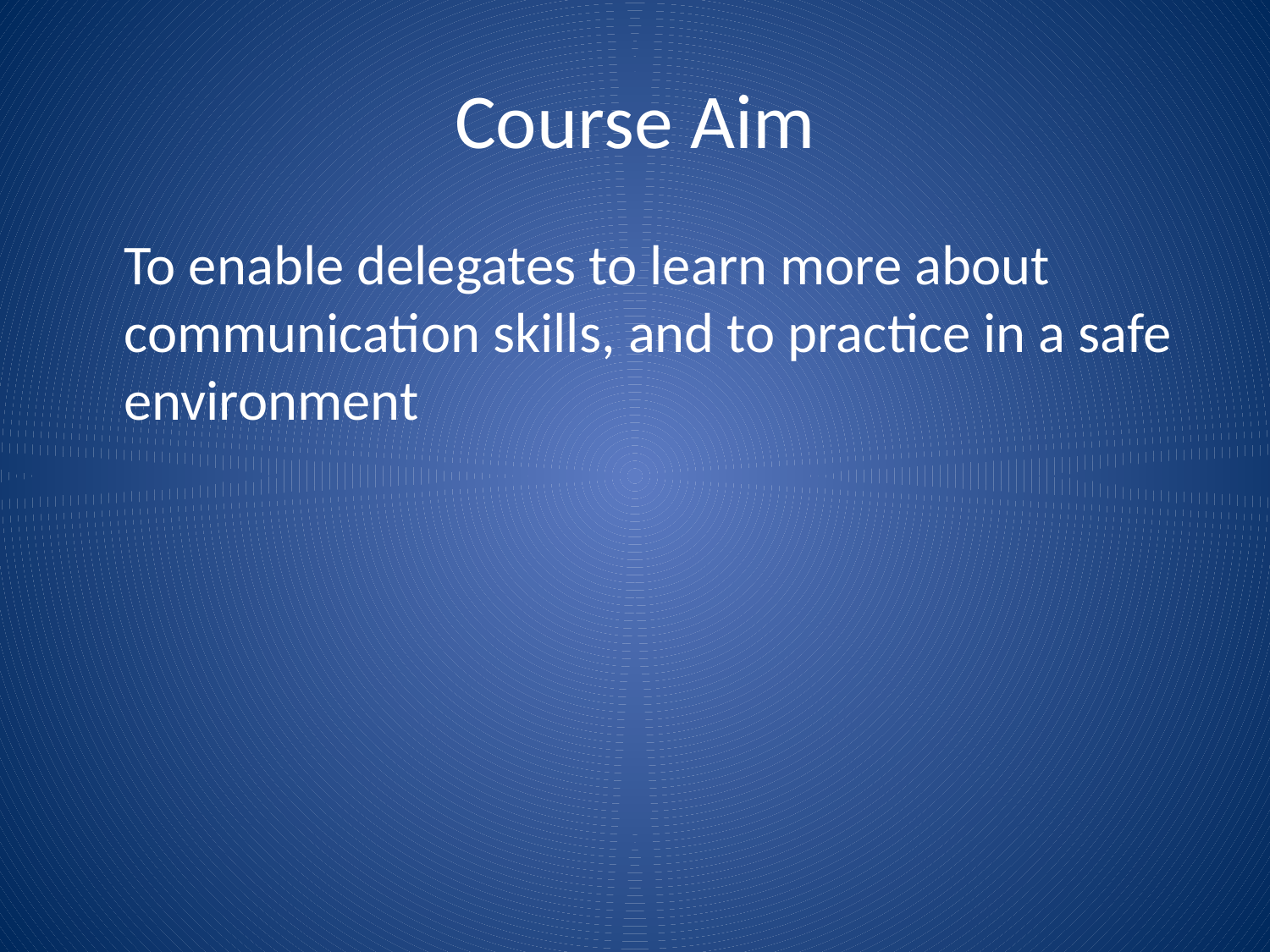

# Course Aim
	To enable delegates to learn more about communication skills, and to practice in a safe environment